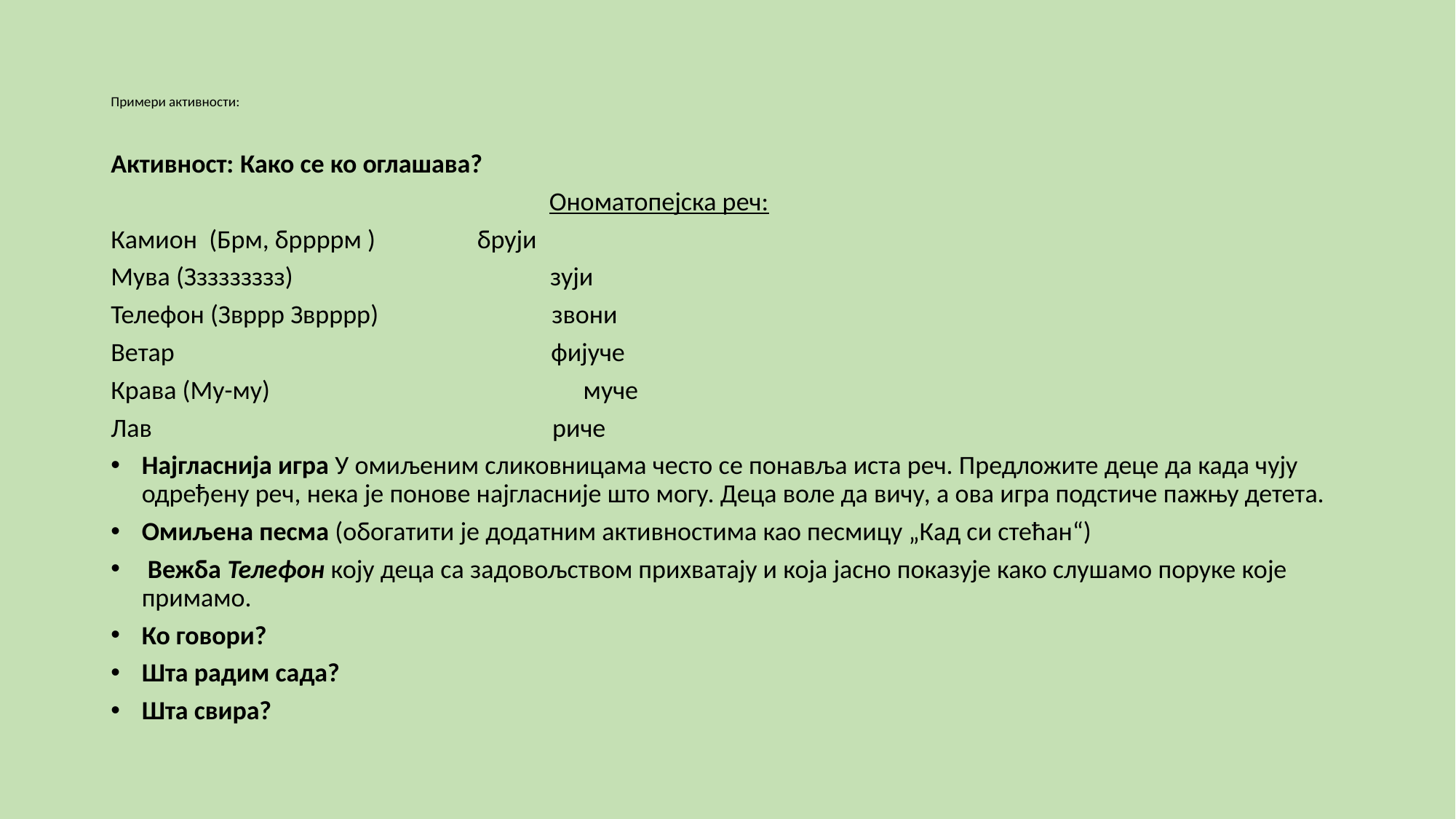

# Примери активности:
Активност: Како се ко оглашава?
                                                                         Ономатопејска реч:
Камион  (Брм, бррррм )	                бруји
Мува (Ззззззззз)                                           зуји
Телефон (Звррр Зврррр)                             звони
Ветар                                                               фијуче
Крава (Му-му)	                                             муче
Лав                                                                   риче
Најгласнија игра У омиљеним сликовницама често се понавља иста реч. Предложите деце да када чују одређену реч, нека је понове најгласније што могу. Деца воле да вичу, а ова игра подстиче пажњу детета.
Омиљена песма (обогатити је додатним активностима као песмицу „Кад си стећан“)
 Вежба Телефон коју деца са задовољством прихватају и која јасно показује како слушамо поруке које примамо.
Ко говори?
Шта радим сада?
Шта свира?